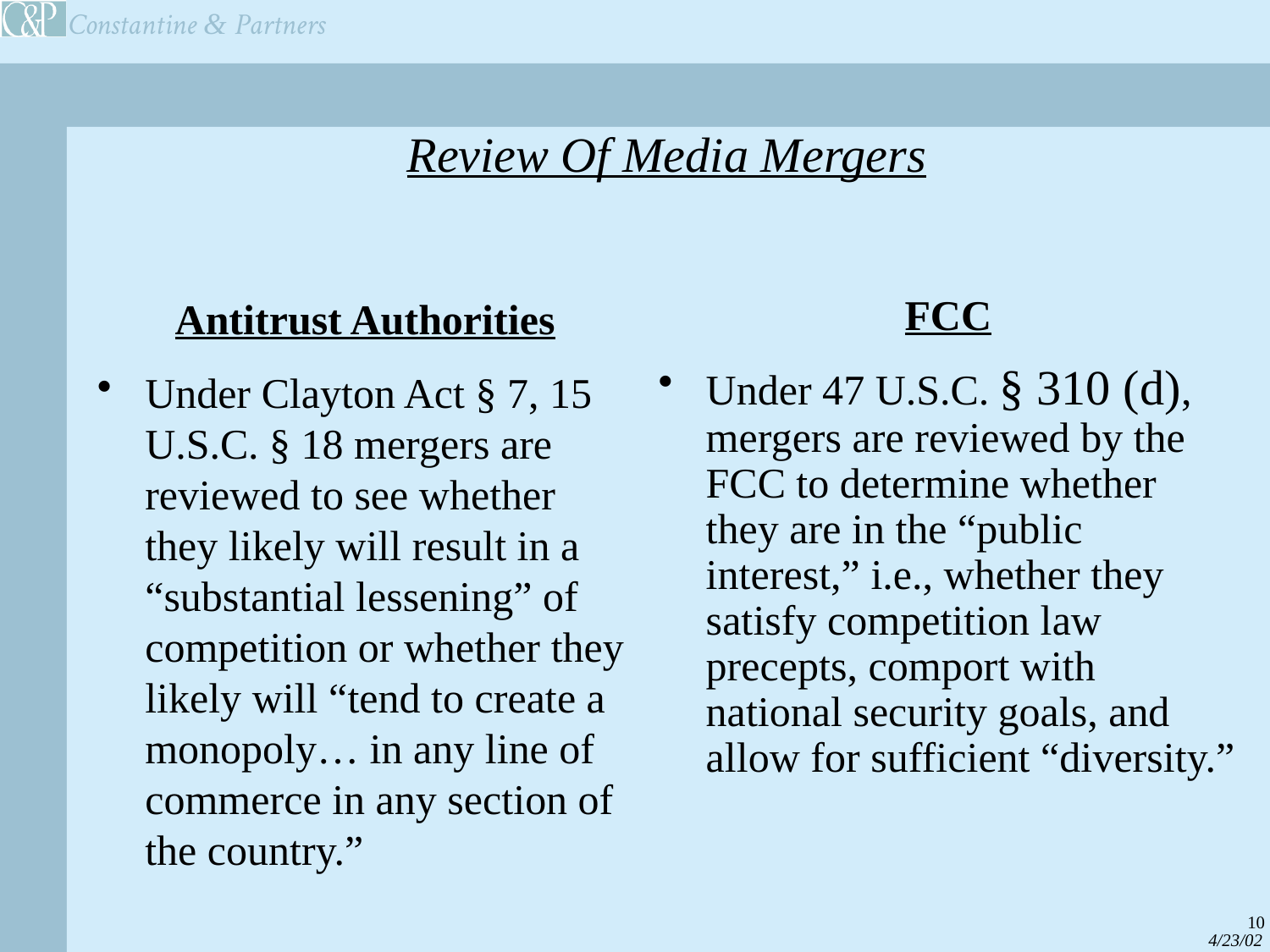

# Review Of Media Mergers
Antitrust Authorities

Under Clayton Act § 7, 15 U.S.C. § 18 mergers are reviewed to see whether they likely will result in a “substantial lessening” of competition or whether they likely will “tend to create a monopoly… in any line of commerce in any section of the country.”
FCC

Under 47 U.S.C. § 310 (d), mergers are reviewed by the FCC to determine whether they are in the “public interest,” i.e., whether they satisfy competition law precepts, comport with national security goals, and allow for sufficient “diversity.”